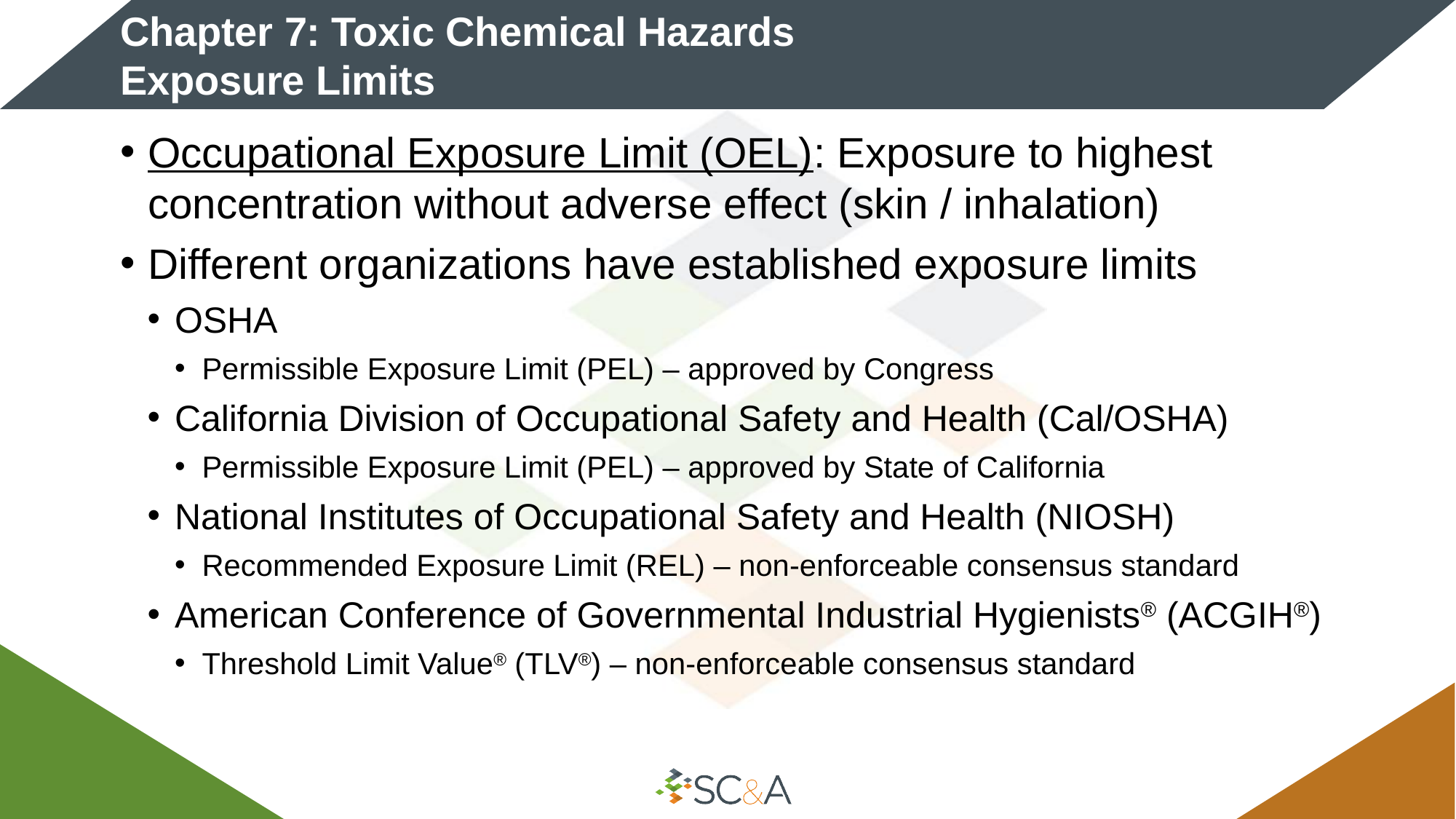

# Chapter 7: Toxic Chemical Hazards Exposure Limits
Occupational Exposure Limit (OEL): Exposure to highest concentration without adverse effect (skin / inhalation)
Different organizations have established exposure limits
OSHA
Permissible Exposure Limit (PEL) – approved by Congress
California Division of Occupational Safety and Health (Cal/OSHA)
Permissible Exposure Limit (PEL) – approved by State of California
National Institutes of Occupational Safety and Health (NIOSH)
Recommended Exposure Limit (REL) – non-enforceable consensus standard
American Conference of Governmental Industrial Hygienists® (ACGIH®)
Threshold Limit Value® (TLV®) – non-enforceable consensus standard